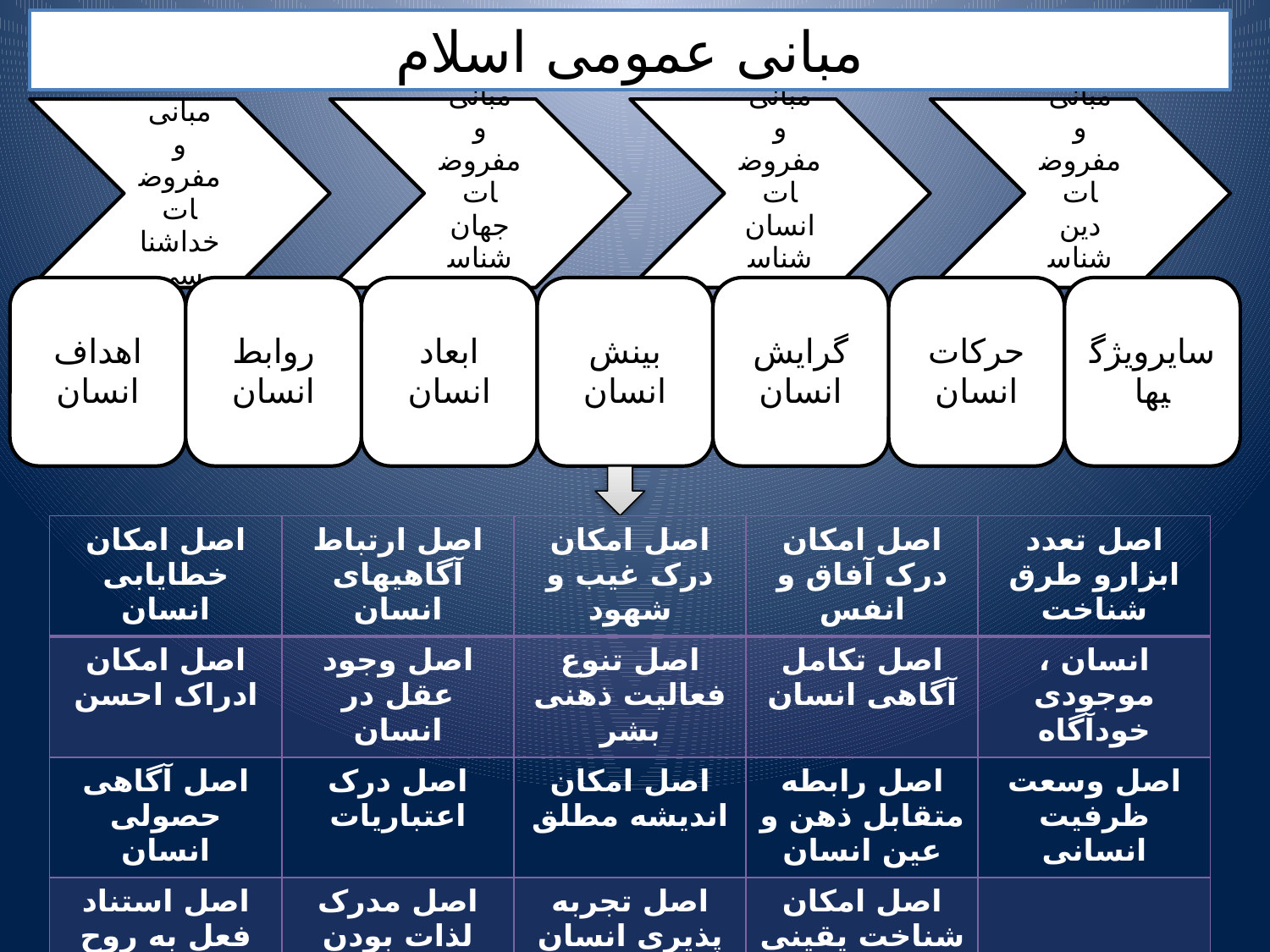

مبانی عمومی اسلام
مبانی و مفروضات خداشناسی
مبانی و مفروضات جهان شناسی
مبانی و مفروضات انسان شناسی
مبانی و مفروضات دین شناسی
اهداف انسان
روابط انسان
ابعاد انسان
بینش انسان
گرایش انسان
حرکات انسان
سایرویژگیها

| اصل امکان خطایابی انسان | اصل ارتباط آگاهیهای انسان | اصل امکان درک غیب و شهود | اصل امکان درک آفاق و انفس | اصل تعدد ابزارو طرق شناخت |
| --- | --- | --- | --- | --- |
| اصل امکان ادراک احسن | اصل وجود عقل در انسان | اصل تنوع فعالیت ذهنی بشر | اصل تکامل آگاهی انسان | انسان ، موجودی خودآگاه |
| اصل آگاهی حصولی انسان | اصل درک اعتباریات | اصل امکان اندیشه مطلق | اصل رابطه متقابل ذهن و عین انسان | اصل وسعت ظرفیت انسانی |
| اصل استناد فعل به روح | اصل مدرک لذات بودن انسان | اصل تجربه پذیری انسان | اصل امکان شناخت یقینی بشر |  |